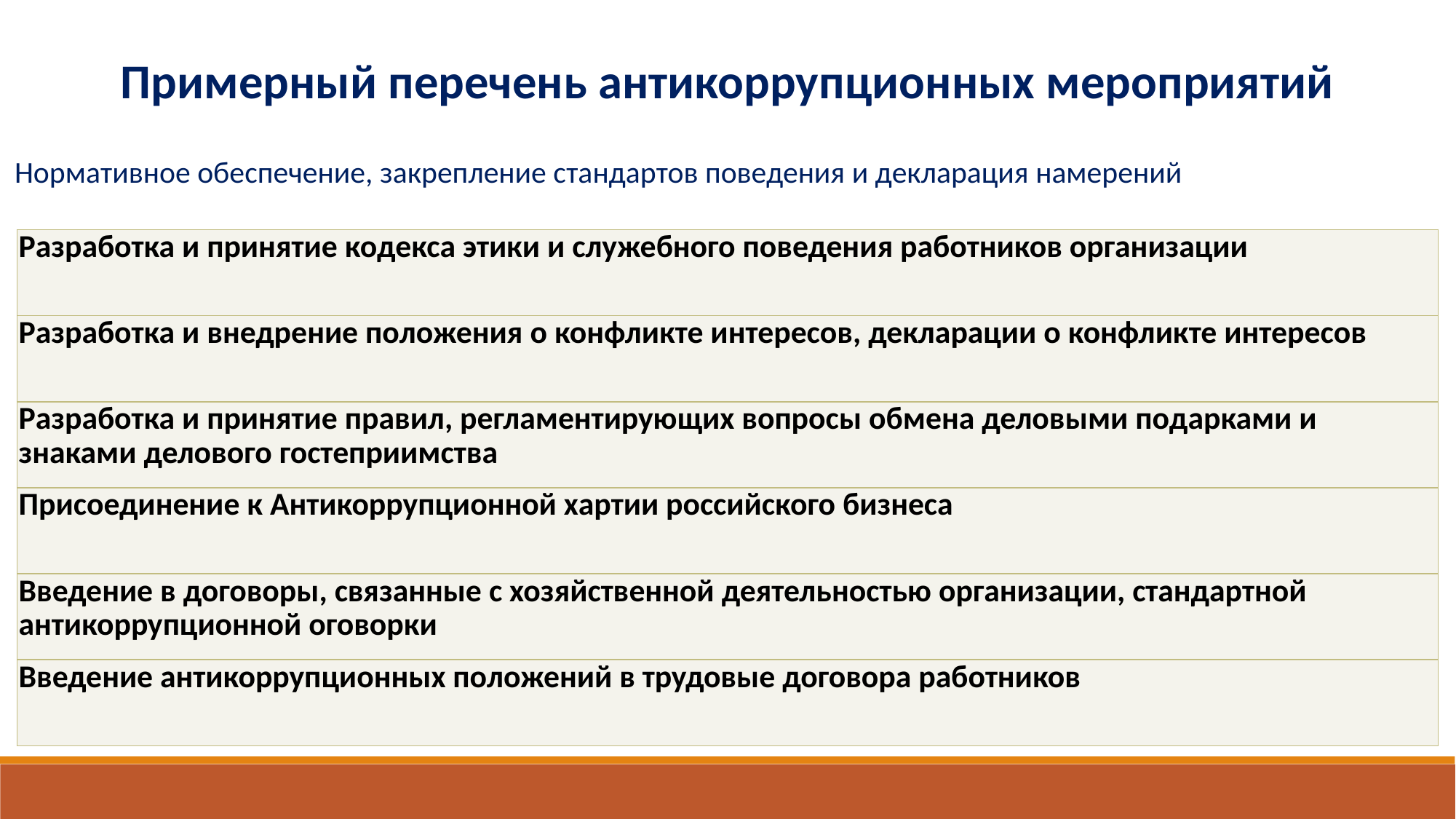

Примерный перечень антикоррупционных мероприятий
Нормативное обеспечение, закрепление стандартов поведения и декларация намерений
| Разработка и принятие кодекса этики и служебного поведения работников организации |
| --- |
| Разработка и внедрение положения о конфликте интересов, декларации о конфликте интересов |
| Разработка и принятие правил, регламентирующих вопросы обмена деловыми подарками и знаками делового гостеприимства |
| Присоединение к Антикоррупционной хартии российского бизнеса |
| Введение в договоры, связанные с хозяйственной деятельностью организации, стандартной антикоррупционной оговорки |
| Введение антикоррупционных положений в трудовые договора работников |